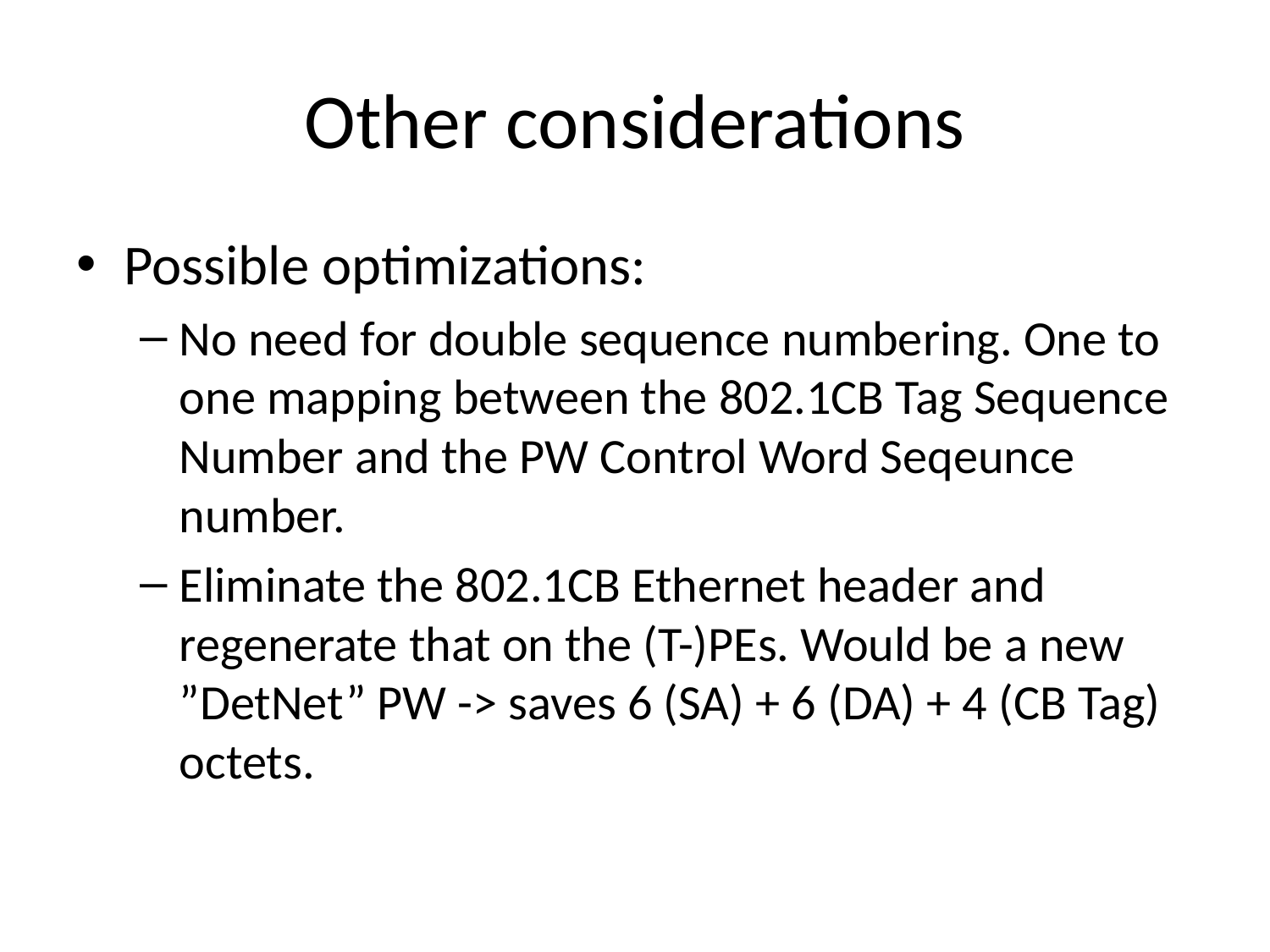

# Other considerations
Possible optimizations:
No need for double sequence numbering. One to one mapping between the 802.1CB Tag Sequence Number and the PW Control Word Seqeunce number.
Eliminate the 802.1CB Ethernet header and regenerate that on the (T-)PEs. Would be a new ”DetNet” PW -> saves 6 (SA) + 6 (DA) + 4 (CB Tag) octets.